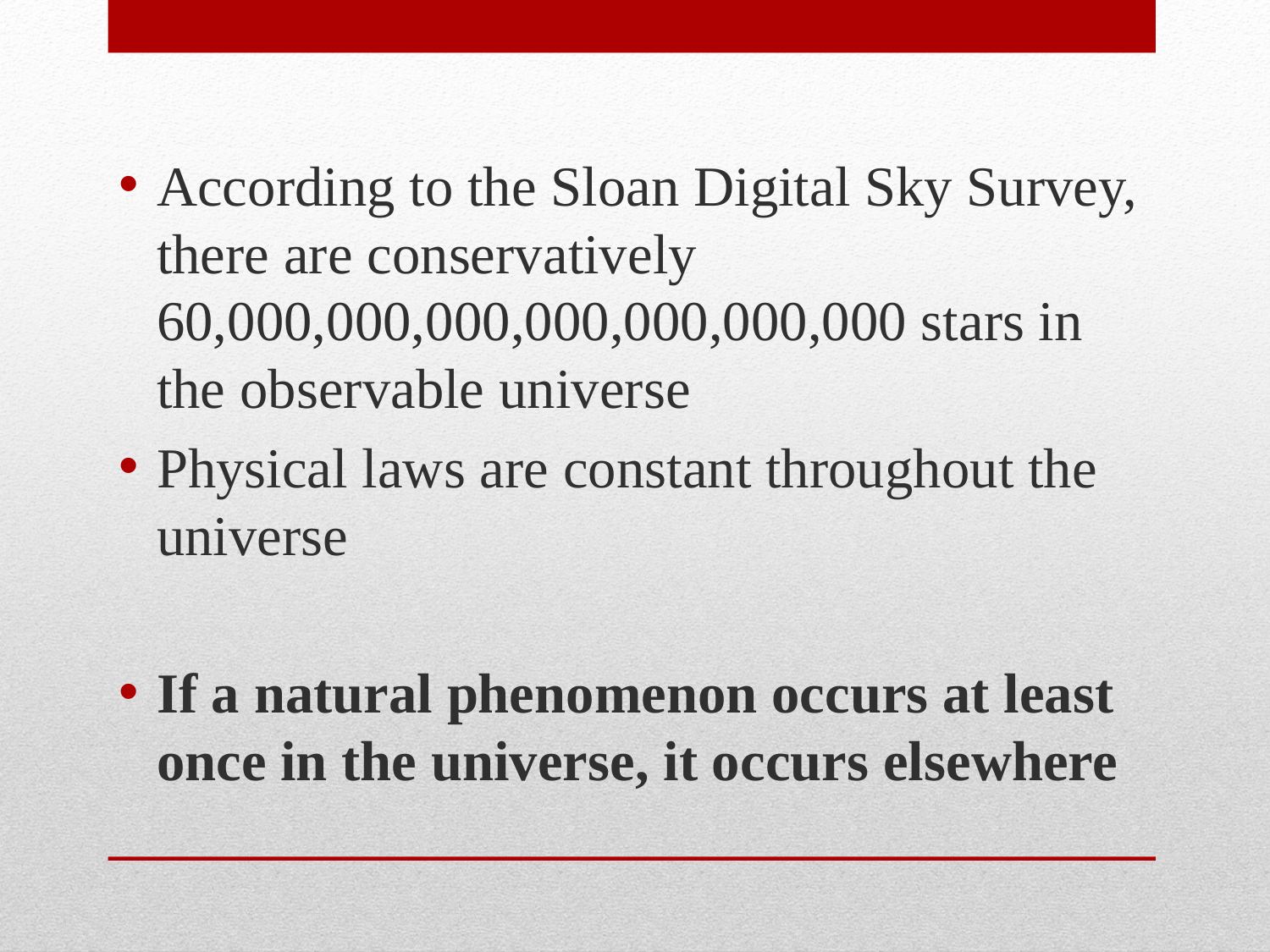

According to the Sloan Digital Sky Survey, there are conservatively 60,000,000,000,000,000,000,000 stars in the observable universe
Physical laws are constant throughout the universe

If a natural phenomenon occurs at least once in the universe, it occurs elsewhere